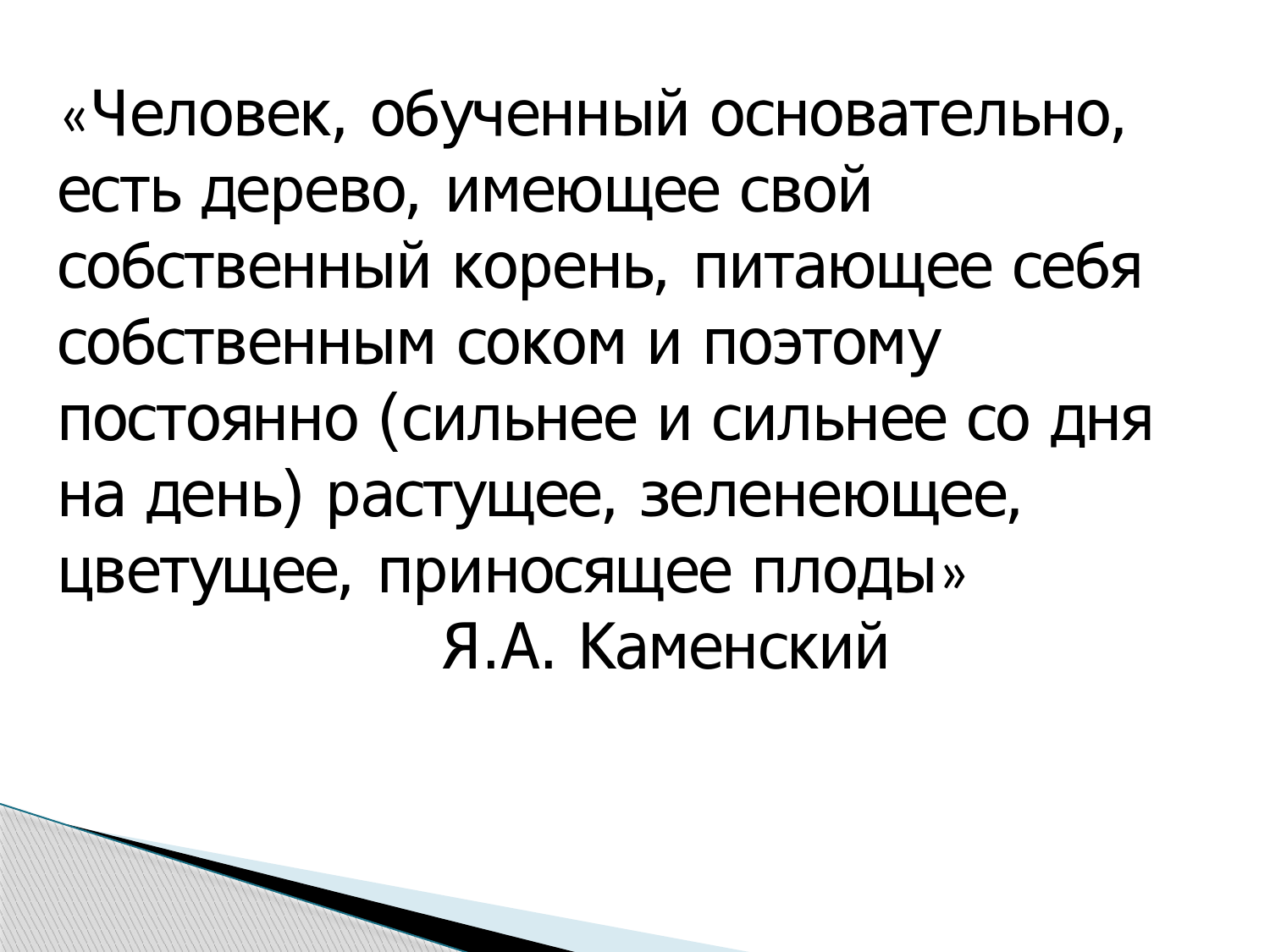

«Человек, обученный основательно, есть дерево, имеющее свой собственный корень, питающее себя собственным соком и поэтому постоянно (сильнее и сильнее со дня на день) растущее, зеленеющее, цветущее, приносящее плоды»
	             Я.А. Каменский